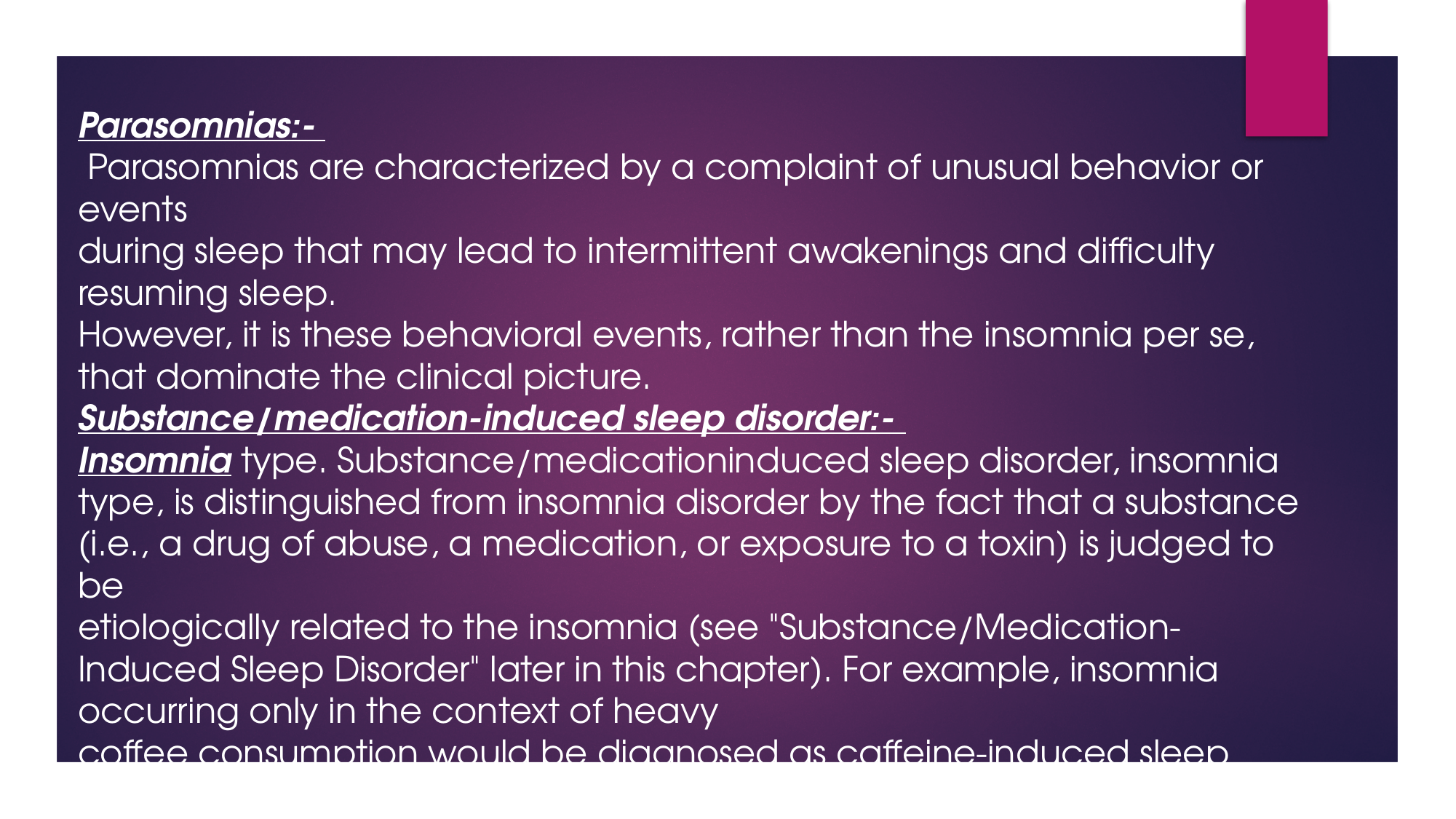

Parasomnias:-
 Parasomnias are characterized by a complaint of unusual behavior or events
during sleep that may lead to intermittent awakenings and difficulty resuming sleep.
However, it is these behavioral events, rather than the insomnia per se, that dominate the clinical picture.
Substance/medication-induced sleep disorder:-
Insomnia type. Substance/medicationinduced sleep disorder, insomnia type, is distinguished from insomnia disorder by the fact that a substance (i.e., a drug of abuse, a medication, or exposure to a toxin) is judged to be
etiologically related to the insomnia (see "Substance/Medication-Induced Sleep Disorder" later in this chapter). For example, insomnia occurring only in the context of heavy
coffee consumption would be diagnosed as caffeine-induced sleep disorder, insomnia
type, with onset during intoxicatio